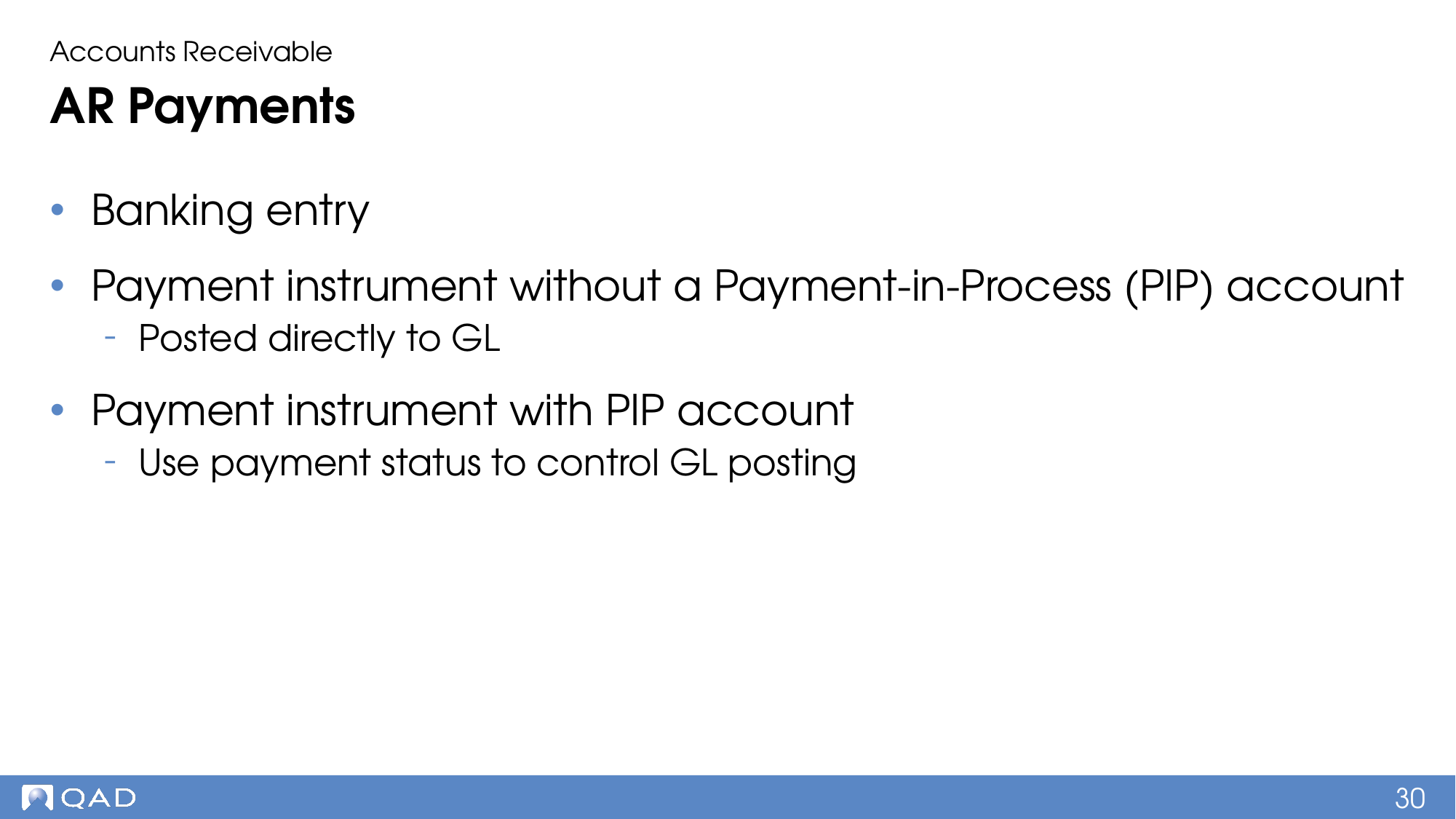

Accounts Receivable
# AR Payments
Banking entry
Payment instrument without a Payment-in-Process (PIP) account
Posted directly to GL
Payment instrument with PIP account
Use payment status to control GL posting

30